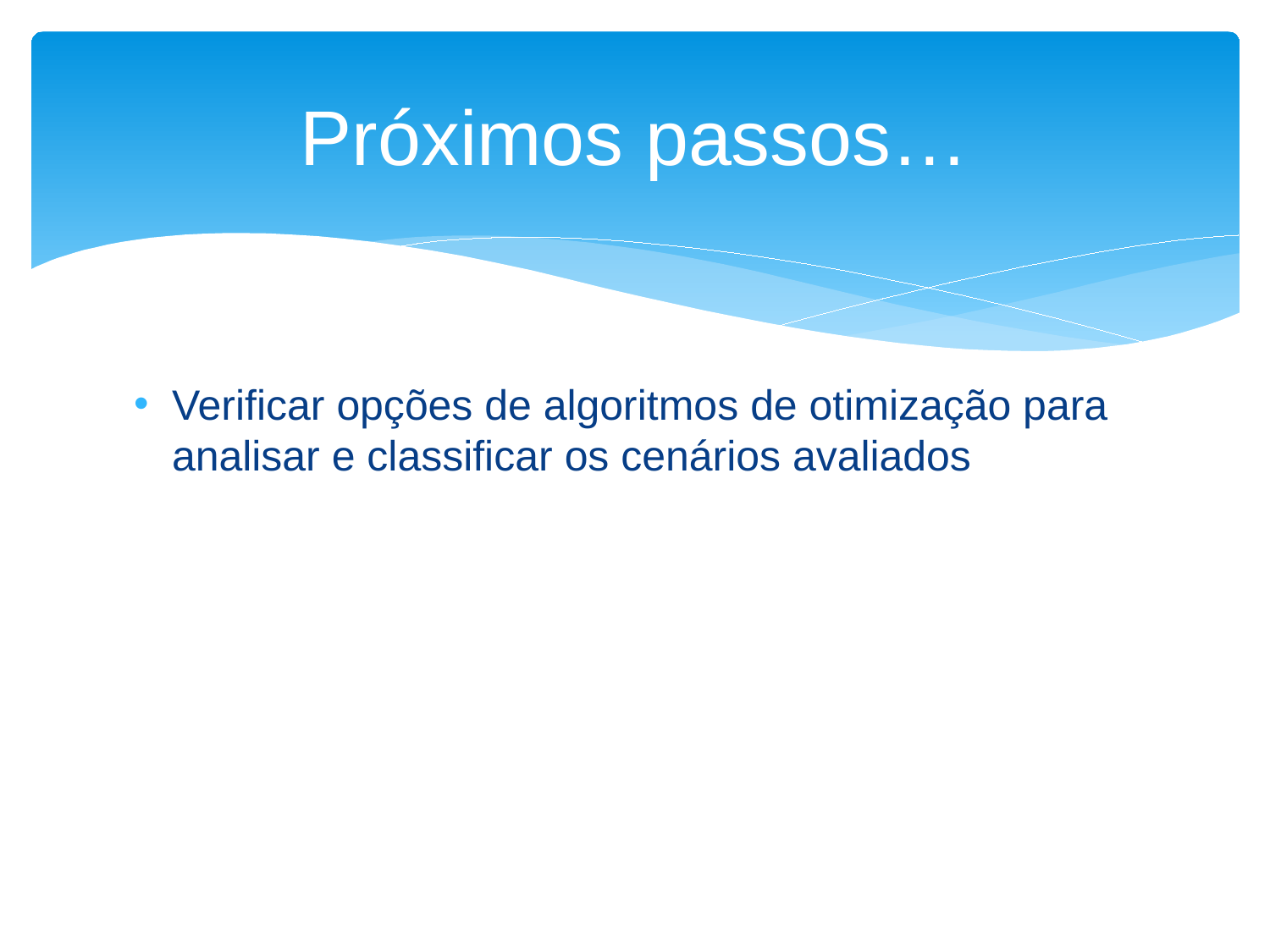

# Próximos passos…
Verificar opções de algoritmos de otimização para analisar e classificar os cenários avaliados